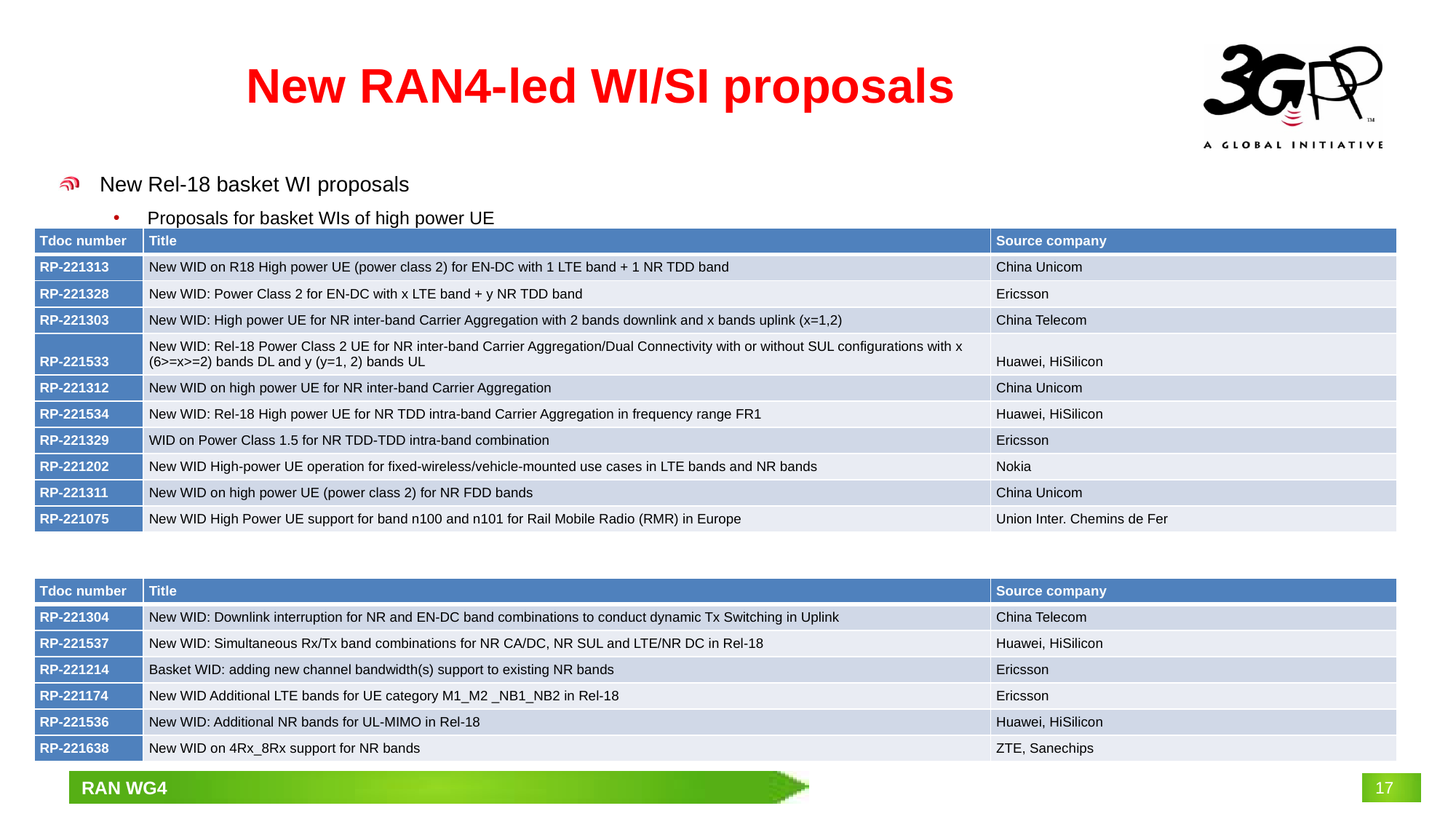

# New RAN4-led WI/SI proposals
New Rel-18 basket WI proposals
Proposals for basket WIs of high power UE

Proposal for other basket WIs
| Tdoc number | Title | Source company |
| --- | --- | --- |
| RP-221313 | New WID on R18 High power UE (power class 2) for EN-DC with 1 LTE band + 1 NR TDD band | China Unicom |
| RP-221328 | New WID: Power Class 2 for EN-DC with x LTE band + y NR TDD band | Ericsson |
| RP-221303 | New WID: High power UE for NR inter-band Carrier Aggregation with 2 bands downlink and x bands uplink (x=1,2) | China Telecom |
| RP-221533 | New WID: Rel-18 Power Class 2 UE for NR inter-band Carrier Aggregation/Dual Connectivity with or without SUL configurations with x (6>=x>=2) bands DL and y (y=1, 2) bands UL | Huawei, HiSilicon |
| RP-221312 | New WID on high power UE for NR inter-band Carrier Aggregation | China Unicom |
| RP-221534 | New WID: Rel-18 High power UE for NR TDD intra-band Carrier Aggregation in frequency range FR1 | Huawei, HiSilicon |
| RP-221329 | WID on Power Class 1.5 for NR TDD-TDD intra-band combination | Ericsson |
| RP-221202 | New WID High-power UE operation for fixed-wireless/vehicle-mounted use cases in LTE bands and NR bands | Nokia |
| RP-221311 | New WID on high power UE (power class 2) for NR FDD bands | China Unicom |
| RP-221075 | New WID High Power UE support for band n100 and n101 for Rail Mobile Radio (RMR) in Europe | Union Inter. Chemins de Fer |
| Tdoc number | Title | Source company |
| --- | --- | --- |
| RP-221304 | New WID: Downlink interruption for NR and EN-DC band combinations to conduct dynamic Tx Switching in Uplink | China Telecom |
| RP-221537 | New WID: Simultaneous Rx/Tx band combinations for NR CA/DC, NR SUL and LTE/NR DC in Rel-18 | Huawei, HiSilicon |
| RP-221214 | Basket WID: adding new channel bandwidth(s) support to existing NR bands | Ericsson |
| RP-221174 | New WID Additional LTE bands for UE category M1\_M2 \_NB1\_NB2 in Rel-18 | Ericsson |
| RP-221536 | New WID: Additional NR bands for UL-MIMO in Rel-18 | Huawei, HiSilicon |
| RP-221638 | New WID on 4Rx\_8Rx support for NR bands | ZTE, Sanechips |